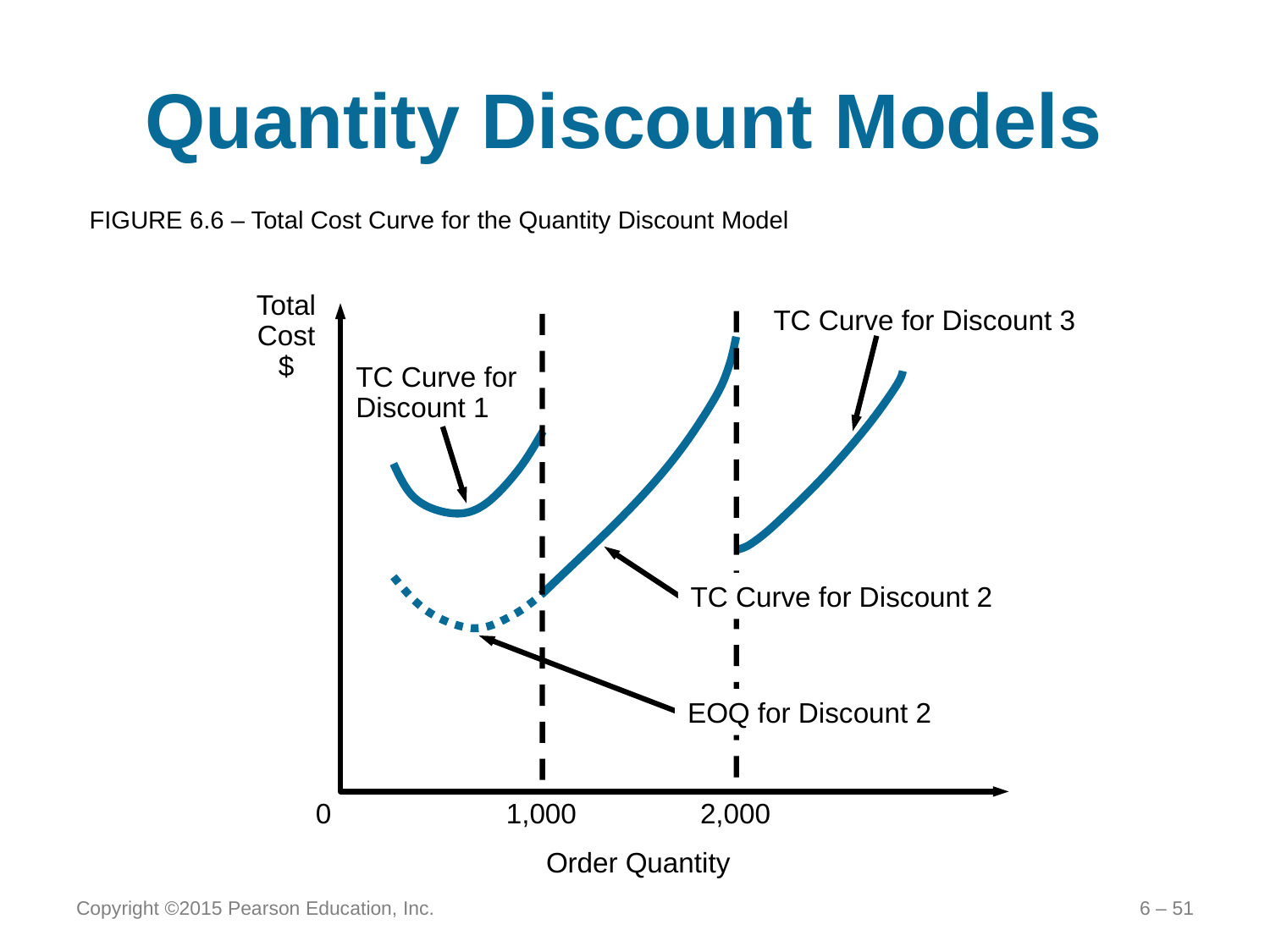

# Quantity Discount Models
FIGURE 6.6 – Total Cost Curve for the Quantity Discount Model
Total Cost $

0
Order Quantity
TC Curve for Discount 3

1,000
2,000

TC Curve for Discount 1

TC Curve for Discount 2

EOQ for Discount 2
Copyright ©2015 Pearson Education, Inc.
6 – 51